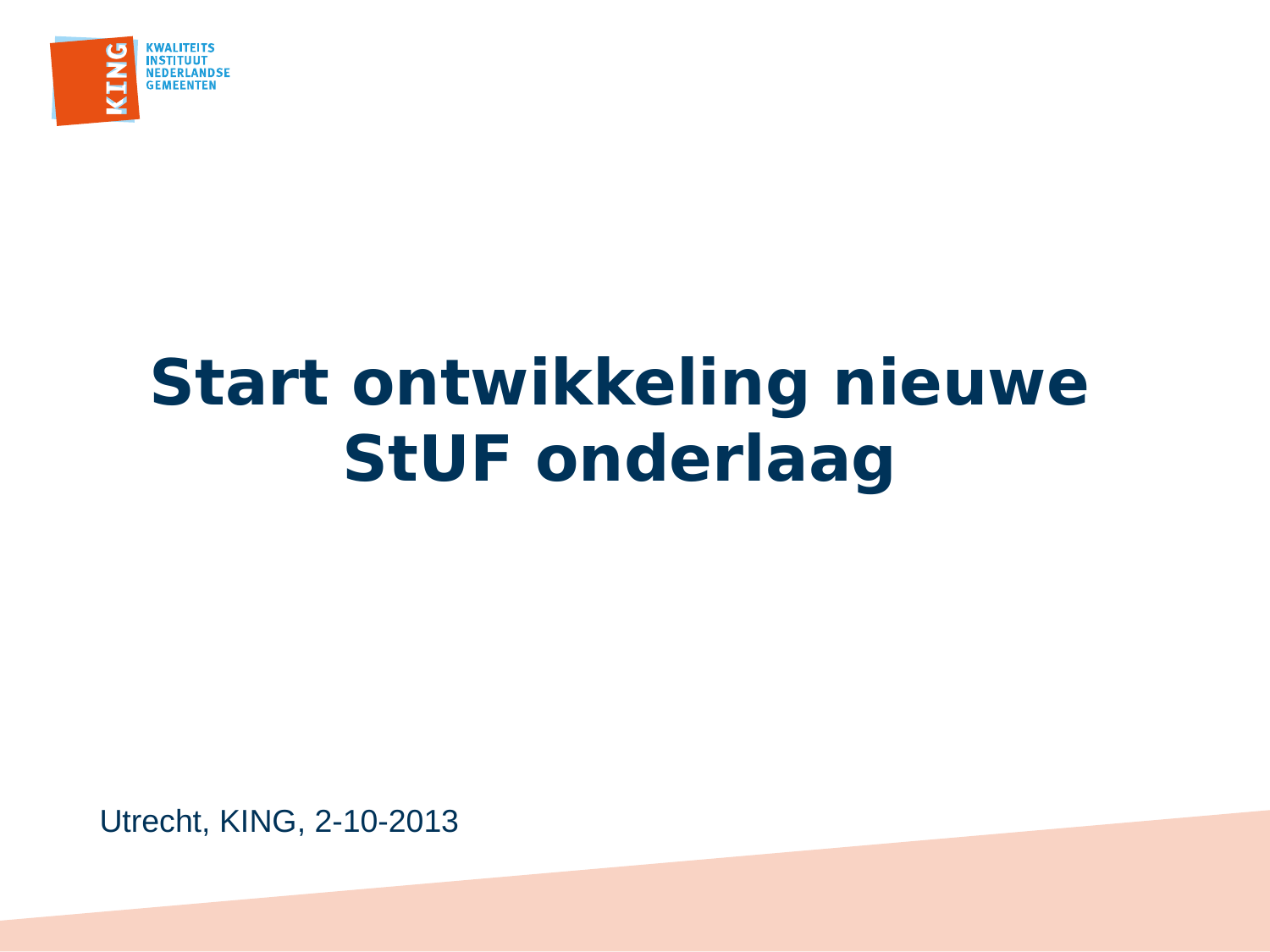

# Start ontwikkeling nieuwe StUF onderlaag
Utrecht, KING, 2-10-2013